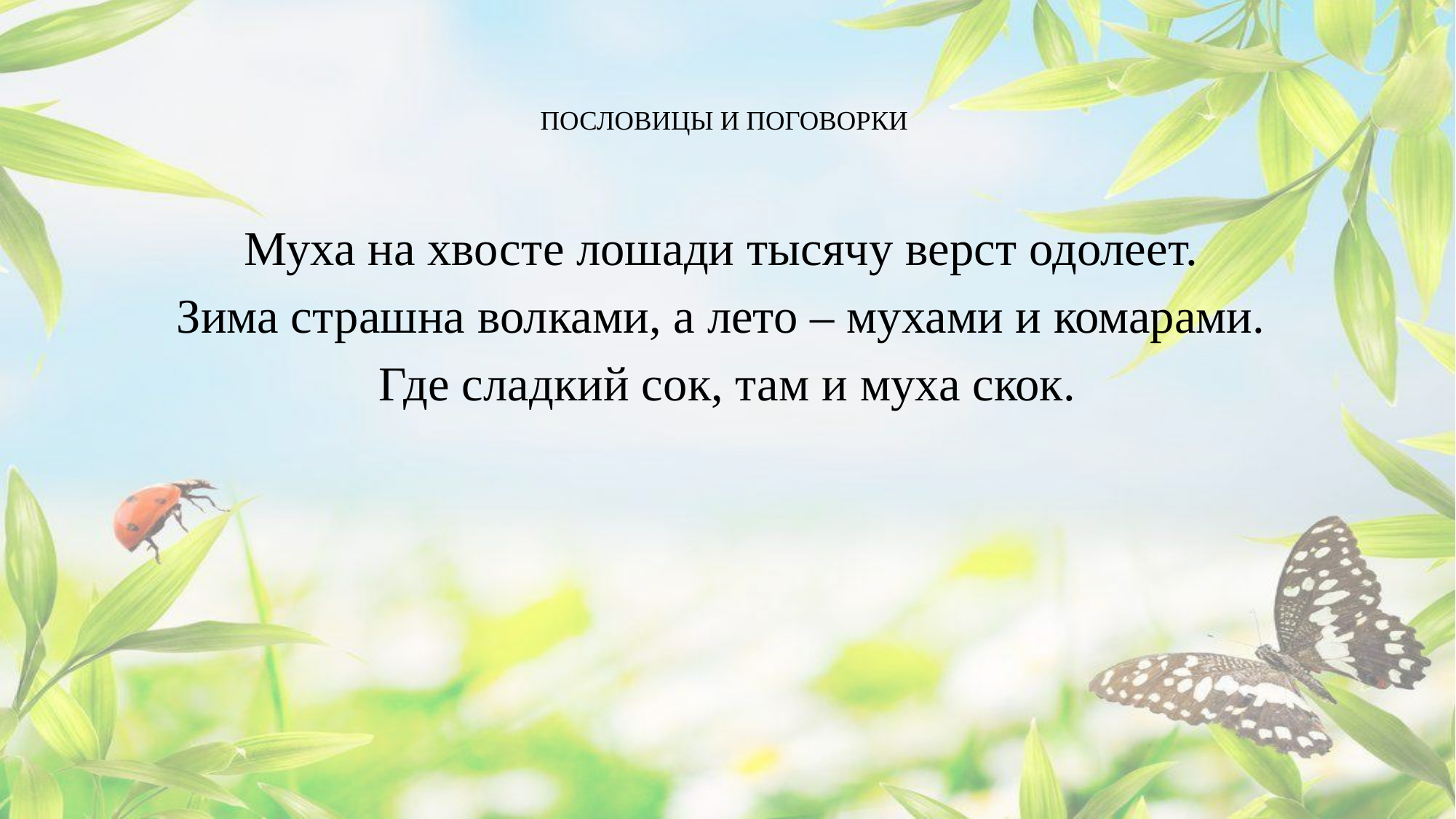

# ПОСЛОВИЦЫ И ПОГОВОРКИ
Муха на хвосте лошади тысячу верст одолеет.
Зима страшна волками, а лето – мухами и комарами.
Где сладкий сок, там и муха скок.